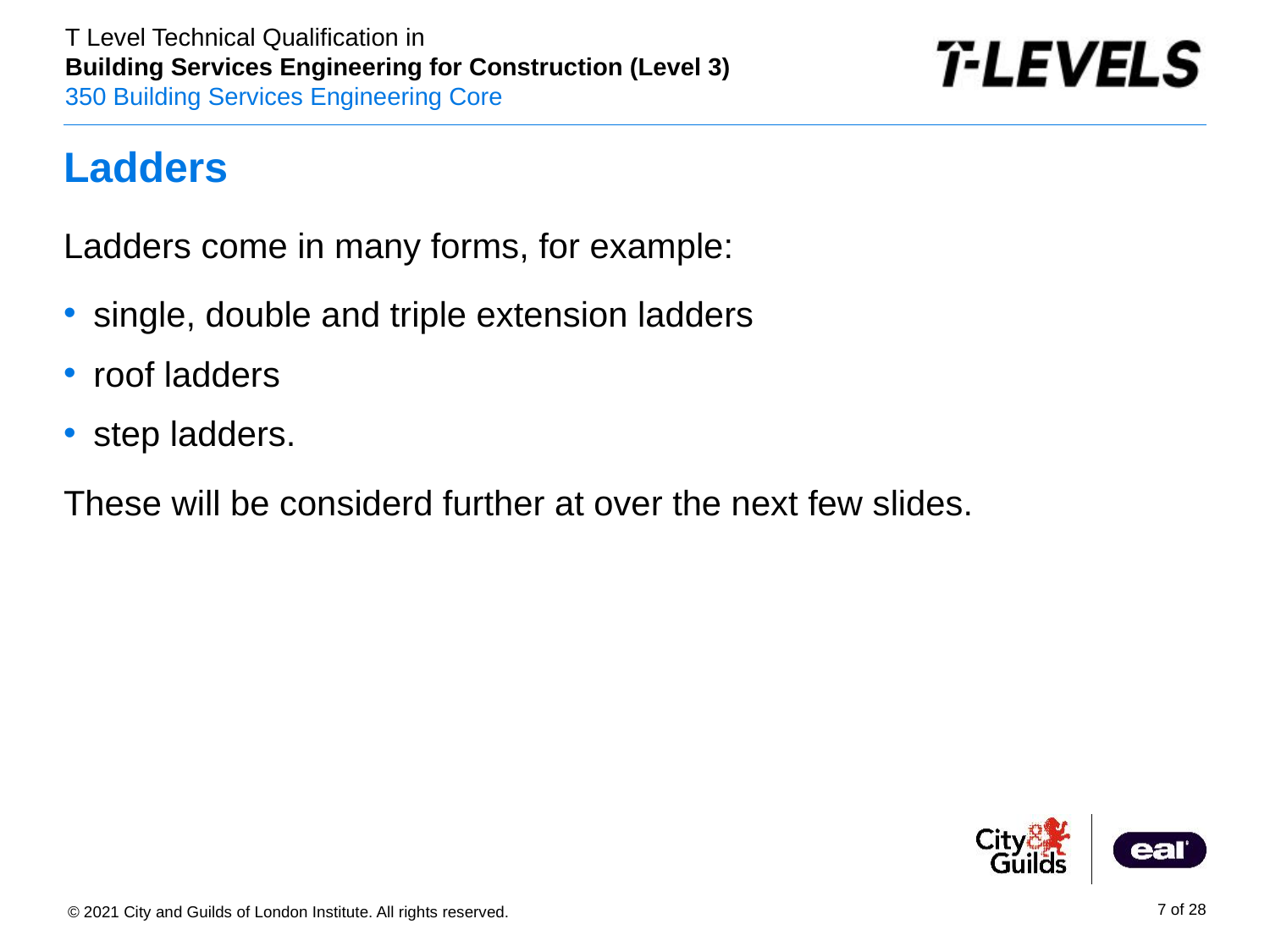

# Ladders
Ladders come in many forms, for example:
single, double and triple extension ladders
roof ladders
step ladders.
These will be considerd further at over the next few slides.